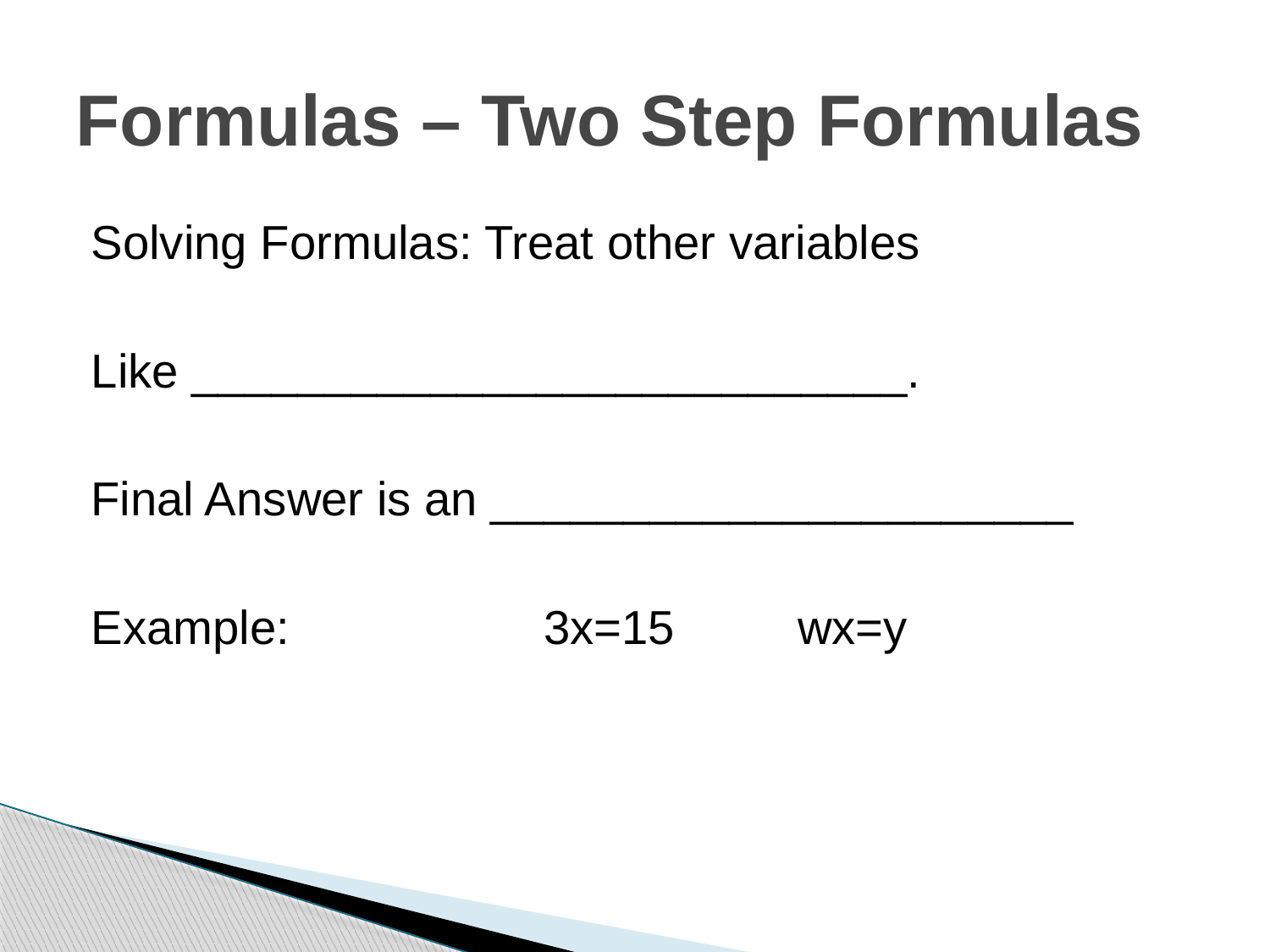

# Formulas – Two Step Formulas
Solving Formulas: Treat other variables

Like ___________________________.

Final Answer is an ______________________

Example: 		3x=15	wx=y